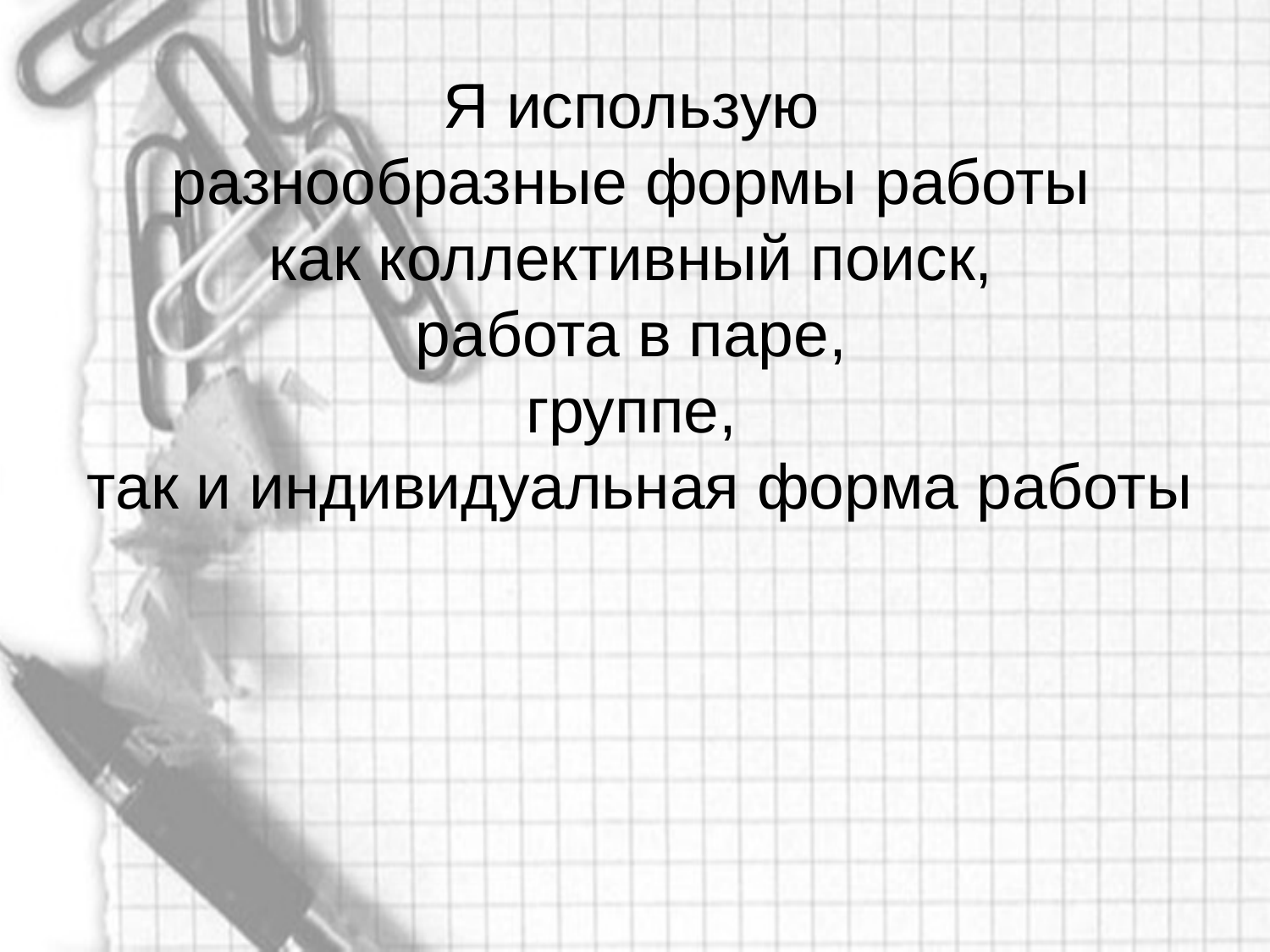

Я использую
разнообразные формы работы
как коллективный поиск,
работа в паре,
группе,
так и индивидуальная форма работы